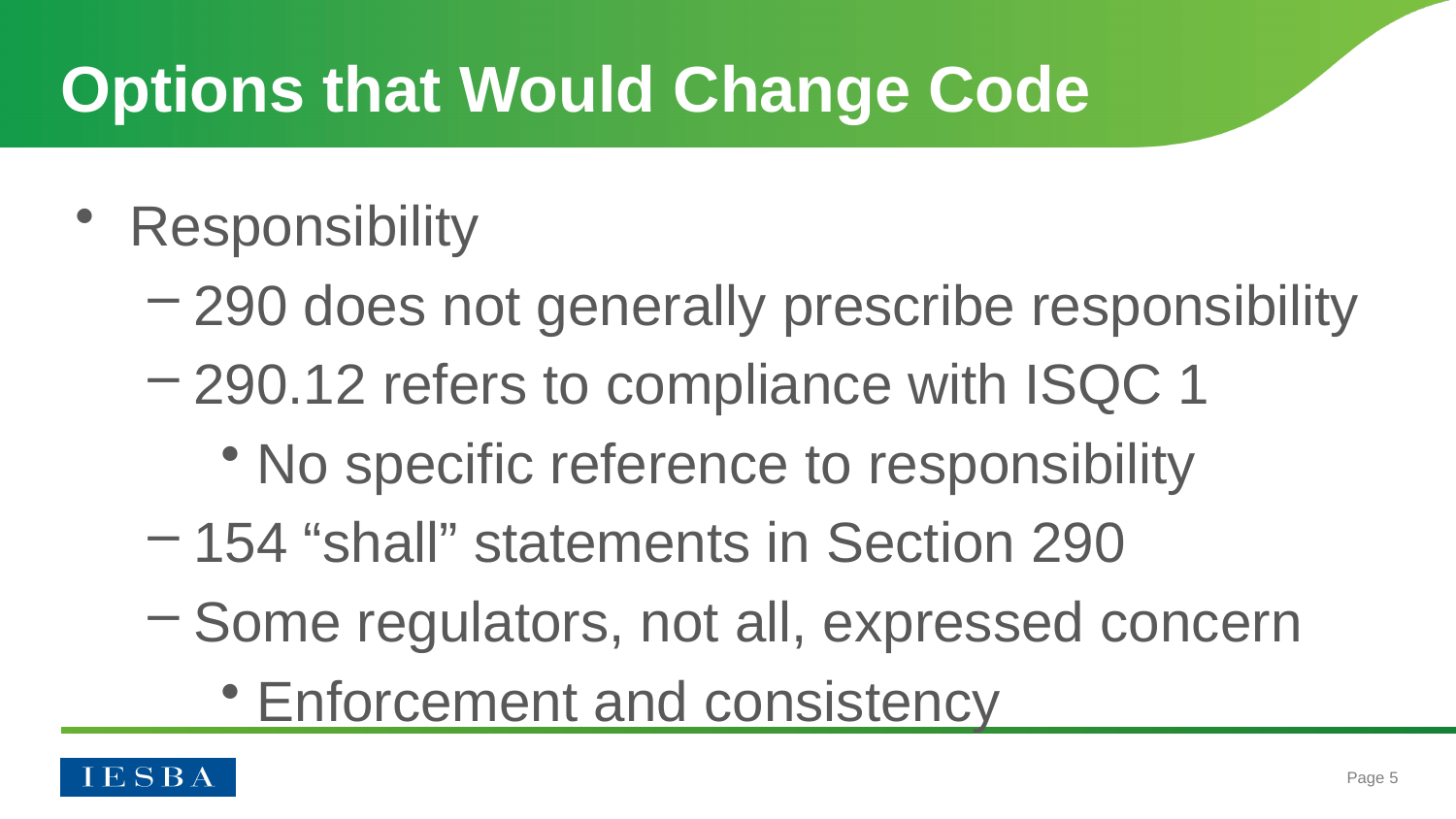

# Options that Would Change Code
Responsibility
290 does not generally prescribe responsibility
290.12 refers to compliance with ISQC 1
No specific reference to responsibility
154 “shall” statements in Section 290
Some regulators, not all, expressed concern
Enforcement and consistency